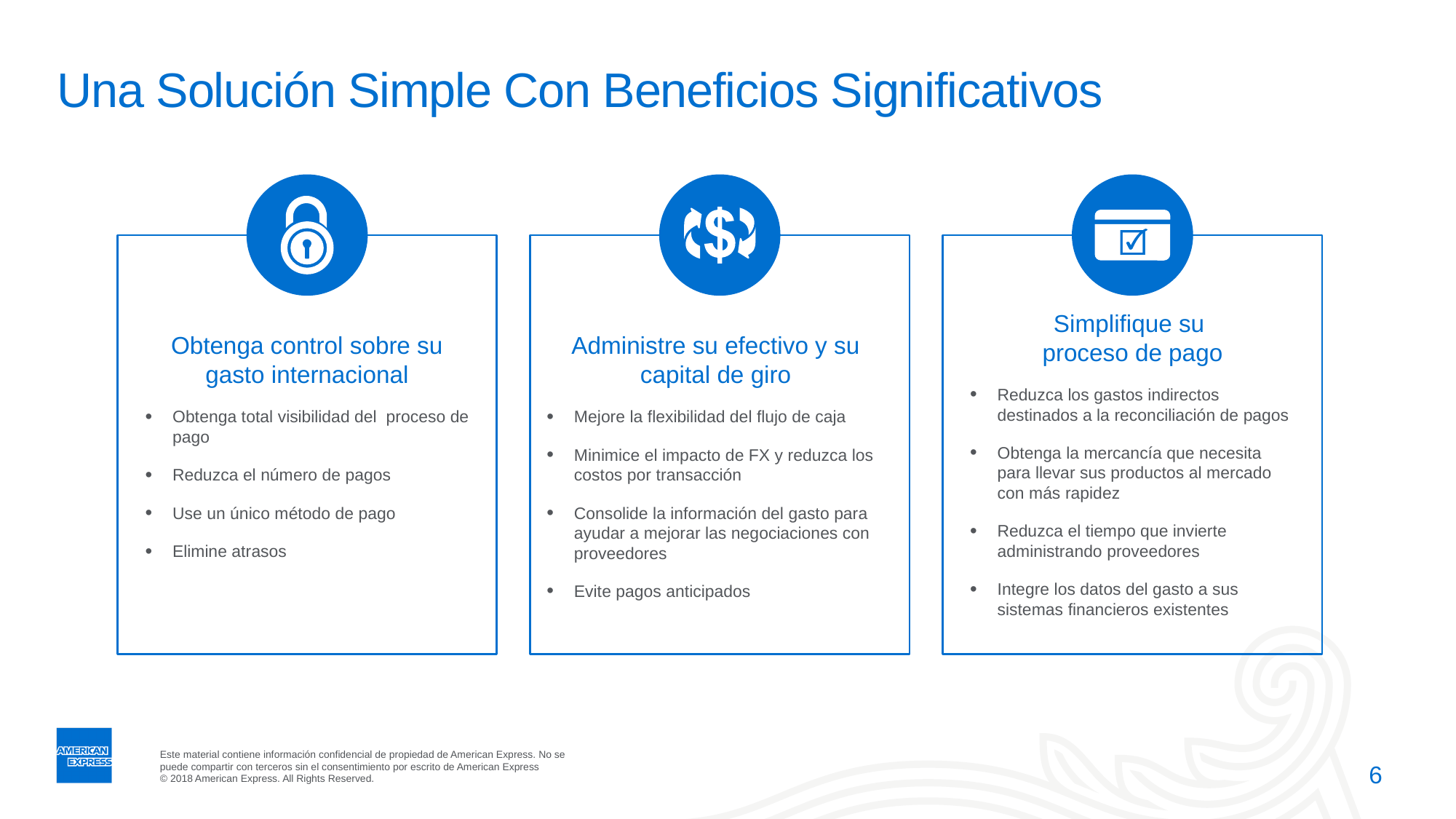

# Una Solución Simple Con Beneficios Significativos

Simplifique su
proceso de pago
Reduzca los gastos indirectos destinados a la reconciliación de pagos
Obtenga la mercancía que necesita para llevar sus productos al mercado con más rapidez
Reduzca el tiempo que invierte administrando proveedores
Integre los datos del gasto a sus sistemas financieros existentes
Obtenga control sobre su gasto internacional
Obtenga total visibilidad del  proceso de pago
Reduzca el número de pagos
Use un único método de pago
Elimine atrasos
Administre su efectivo y su capital de giro
Mejore la flexibilidad del flujo de caja
Minimice el impacto de FX y reduzca los costos por transacción
Consolide la información del gasto para ayudar a mejorar las negociaciones con proveedores
Evite pagos anticipados
6